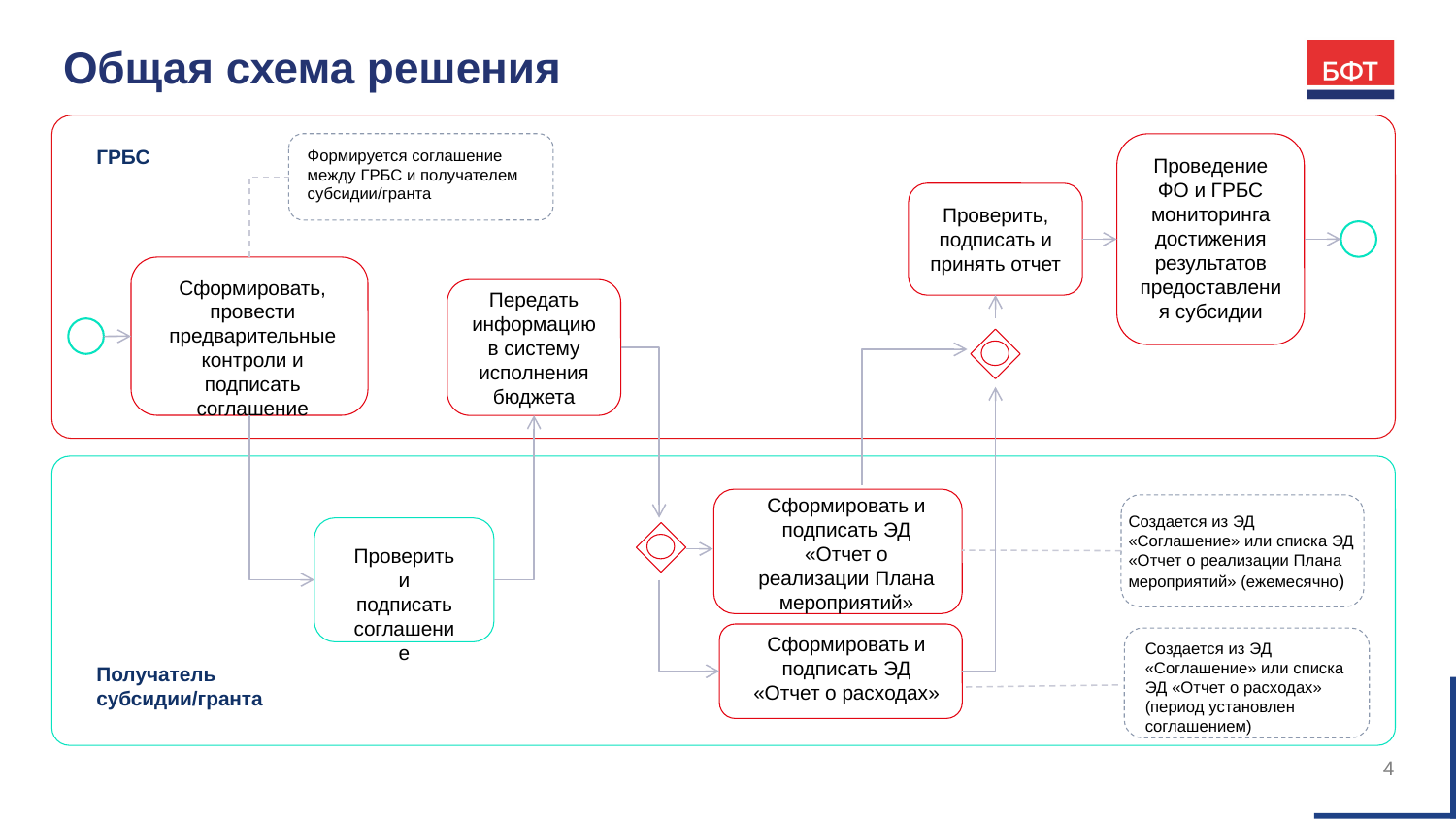

Общая схема решения

ГРБС
Формируется соглашение между ГРБС и получателем субсидии/гранта
Проведение ФО и ГРБС мониторинга достижения результатов предоставления субсидии

Проверить, подписать и принять отчет

Сформировать, провести предварительные контроли и подписать соглашение

Передать информацию
в систему исполнения бюджета

Сформировать и подписать ЭД «Отчет о реализации Плана мероприятий»

Создается из ЭД «Соглашение» или списка ЭД «Отчет о реализации Плана мероприятий» (ежемесячно)

Проверить
и подписать соглашение

Сформировать и подписать ЭД «Отчет о расходах»

Создается из ЭД «Соглашение» или списка ЭД «Отчет о расходах» (период установлен соглашением)
Получатель субсидии/гранта